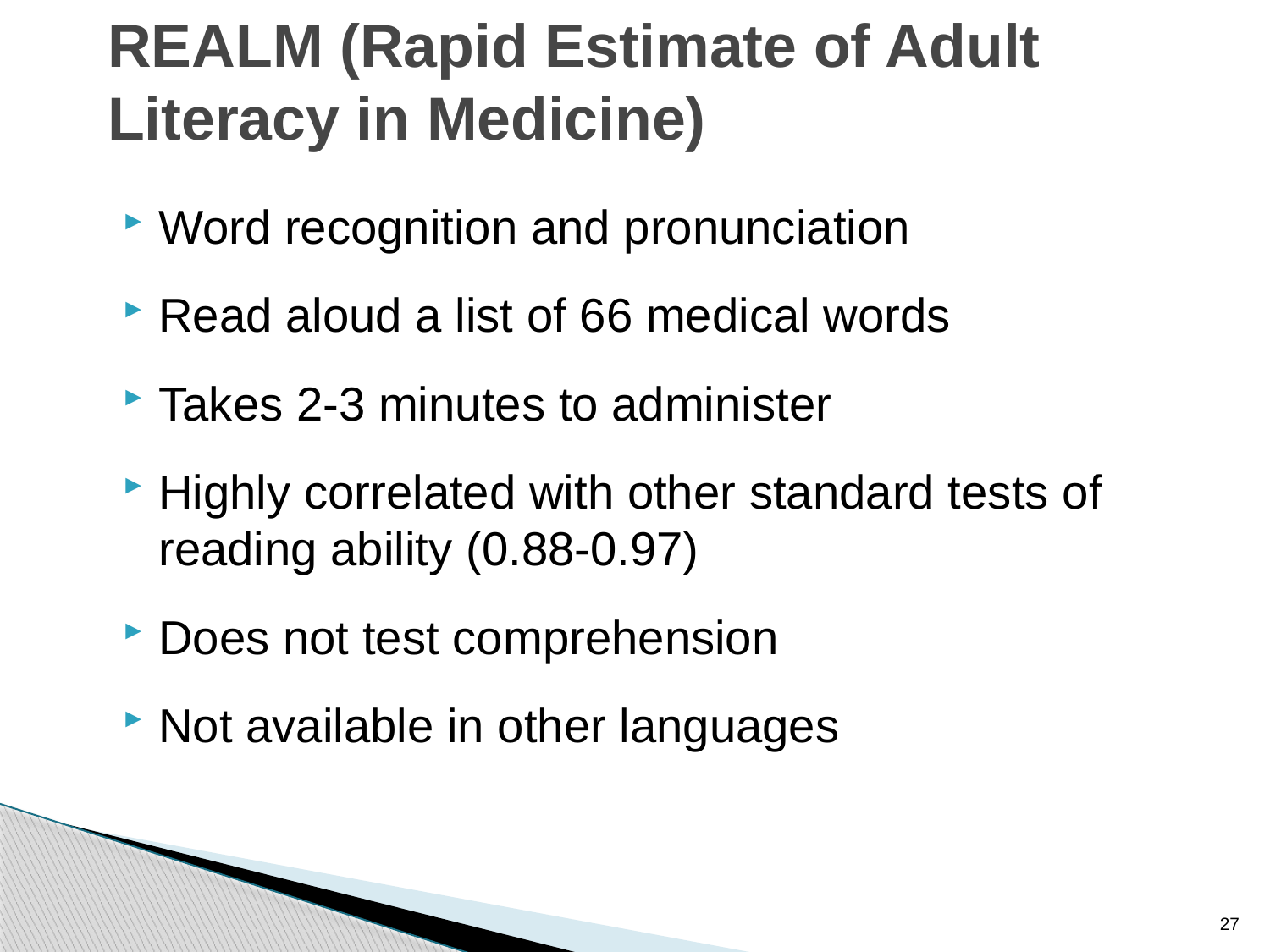

# REALM (Rapid Estimate of Adult Literacy in Medicine)
Word recognition and pronunciation

Read aloud a list of 66 medical words

Takes 2-3 minutes to administer

Highly correlated with other standard tests of reading ability (0.88-0.97)

Does not test comprehension

Not available in other languages
27